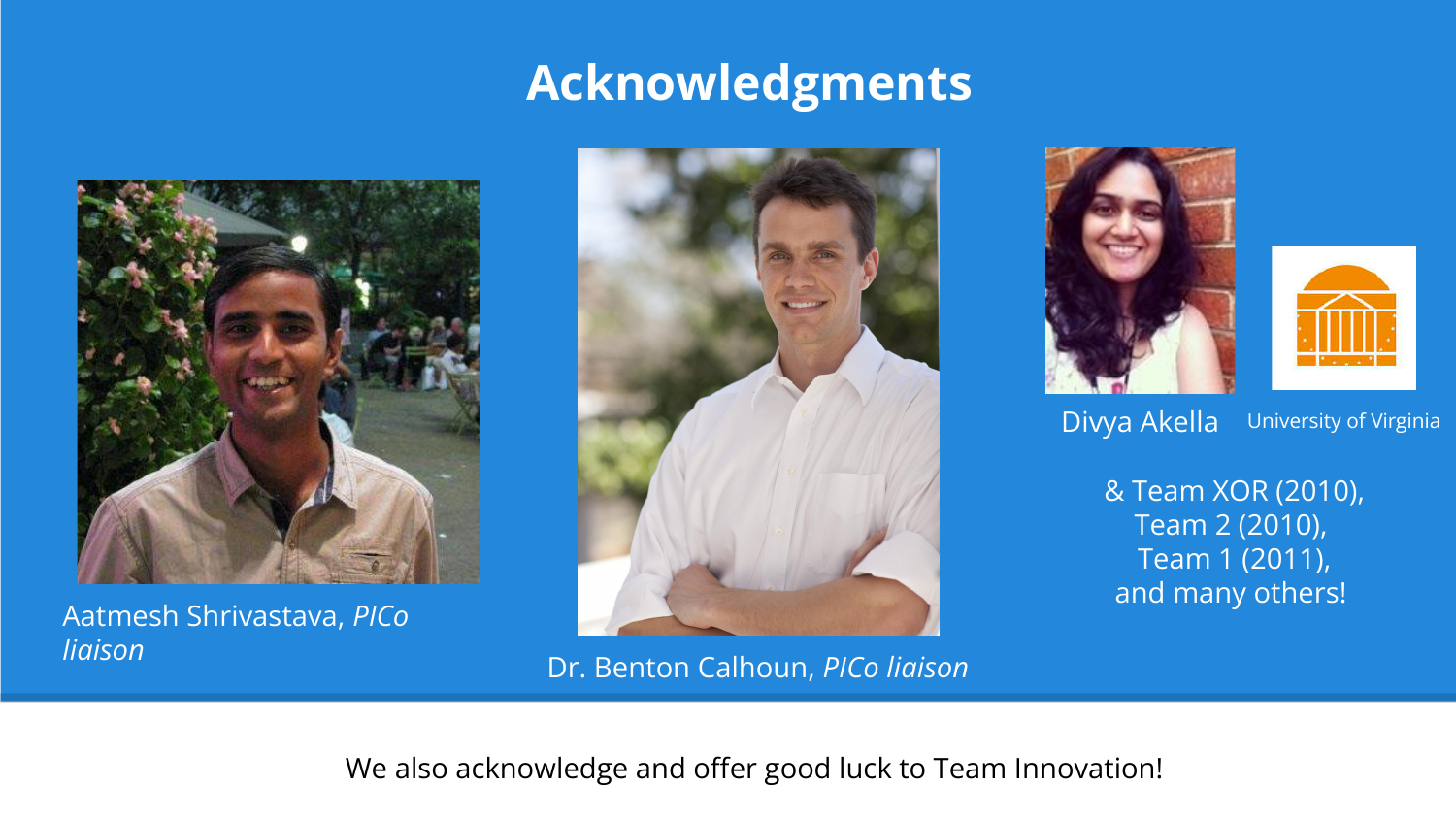

Acknowledgments

Divya Akella
University of Virginia
& Team XOR (2010),
Team 2 (2010),
Team 1 (2011),
and many others!
Aatmesh Shrivastava, PICo liaison
Dr. Benton Calhoun, PICo liaison
We also acknowledge and offer good luck to Team Innovation!